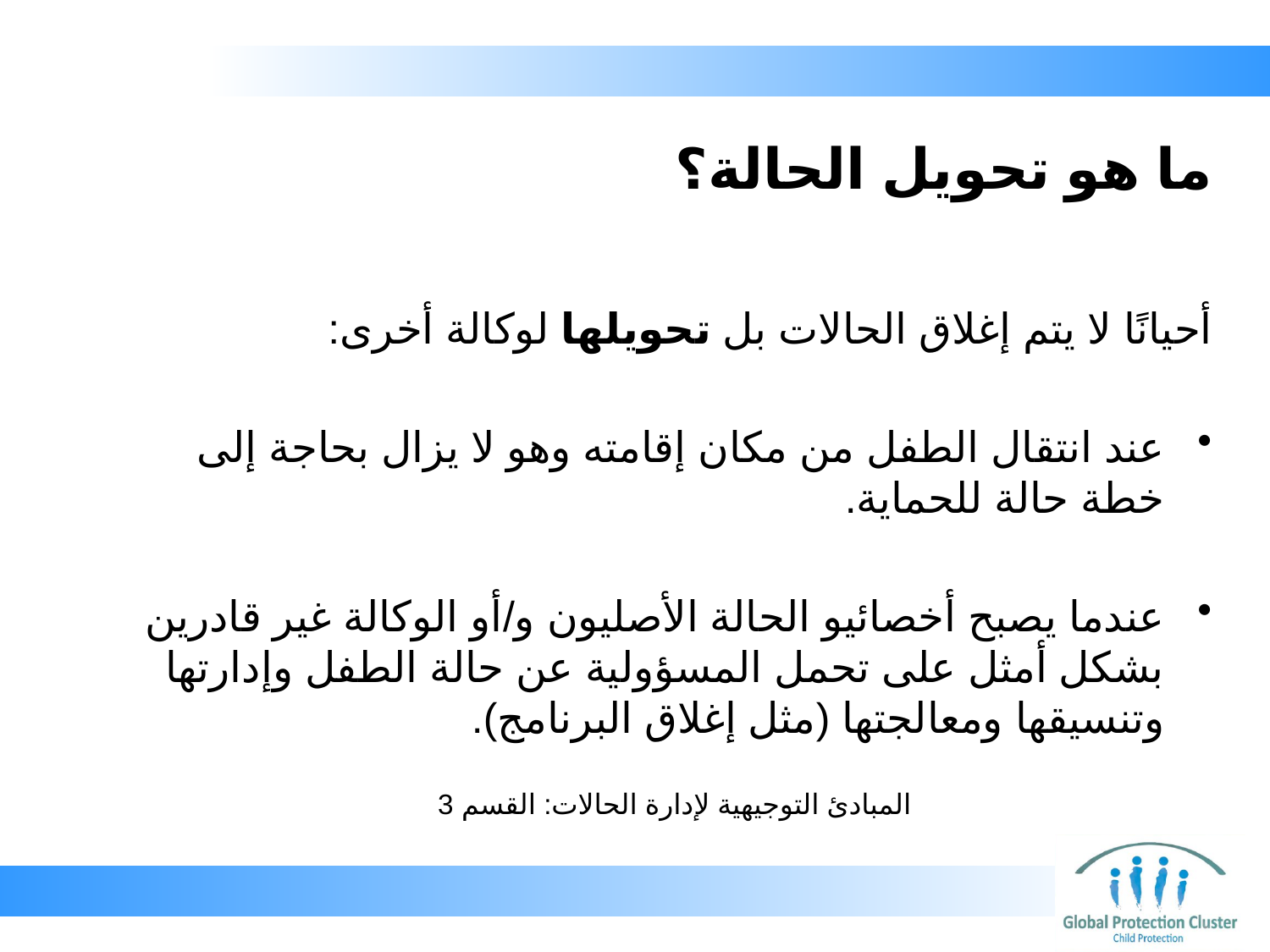

# ما هو تحويل الحالة؟

أحيانًا لا يتم إغلاق الحالات بل تحويلها لوكالة أخرى:

عند انتقال الطفل من مكان إقامته وهو لا يزال بحاجة إلى خطة حالة للحماية.

عندما يصبح أخصائيو الحالة الأصليون و/أو الوكالة غير قادرين بشكل أمثل على تحمل المسؤولية عن حالة الطفل وإدارتها وتنسيقها ومعالجتها (مثل إغلاق البرنامج).

المبادئ التوجيهية لإدارة الحالات: القسم 3